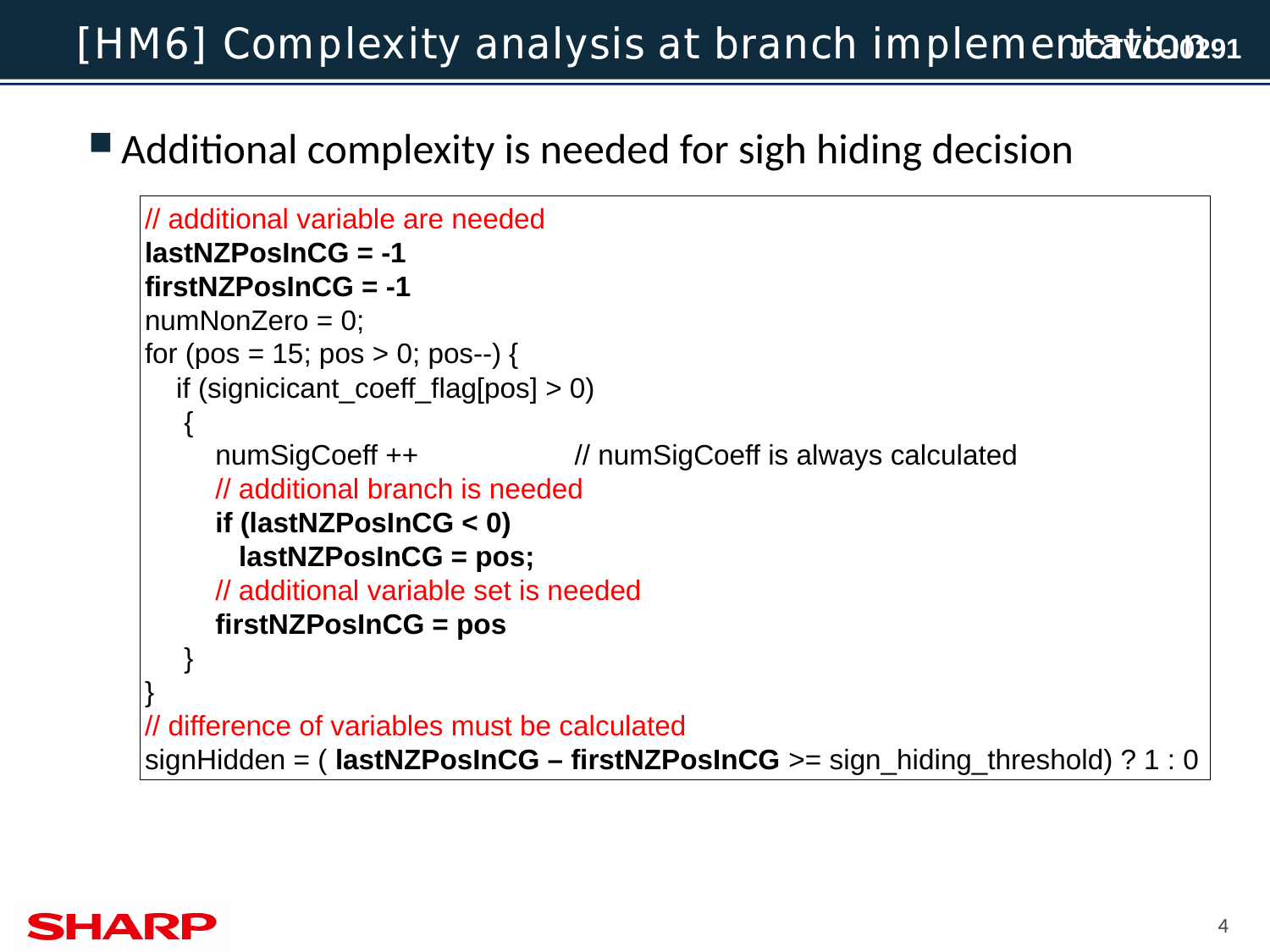

# [HM6] Complexity analysis at branch implementation
Additional complexity is needed for sigh hiding decision
// additional variable are needed
lastNZPosInCG = -1
firstNZPosInCG = -1
numNonZero = 0;
for (pos = 15; pos > 0; pos--) {
    if (signicicant_coeff_flag[pos] > 0)
     {
         numSigCoeff ++                    // numSigCoeff is always calculated
         // additional branch is needed
         if (lastNZPosInCG < 0)
            lastNZPosInCG = pos;
         // additional variable set is needed
         firstNZPosInCG = pos
     }
}
// difference of variables must be calculated
signHidden = ( lastNZPosInCG – firstNZPosInCG >= sign_hiding_threshold) ? 1 : 0
4